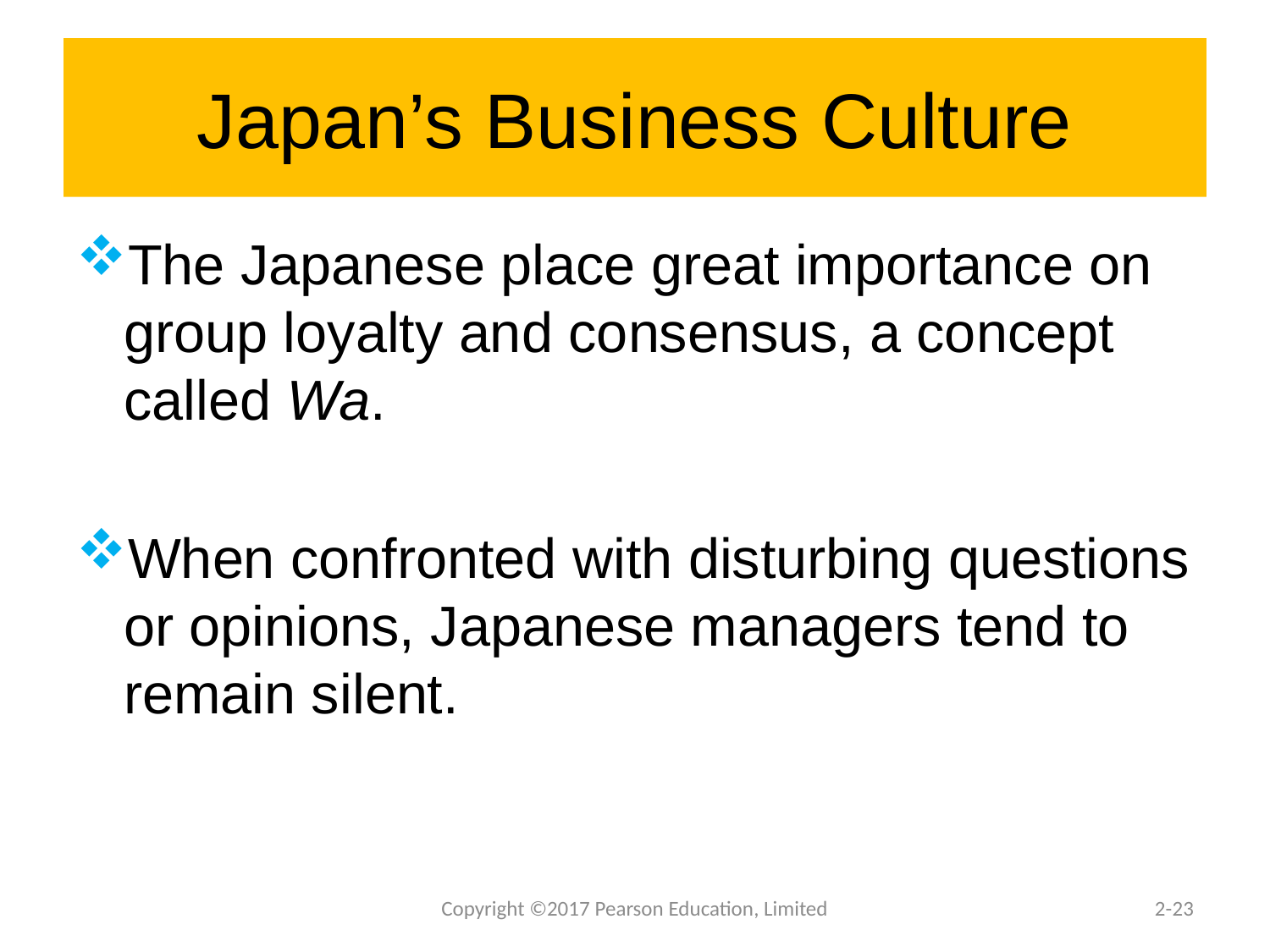

# Japan’s Business Culture
The Japanese place great importance on group loyalty and consensus, a concept called Wa.

When confronted with disturbing questions or opinions, Japanese managers tend to remain silent.
Copyright ©2017 Pearson Education, Limited
2-23